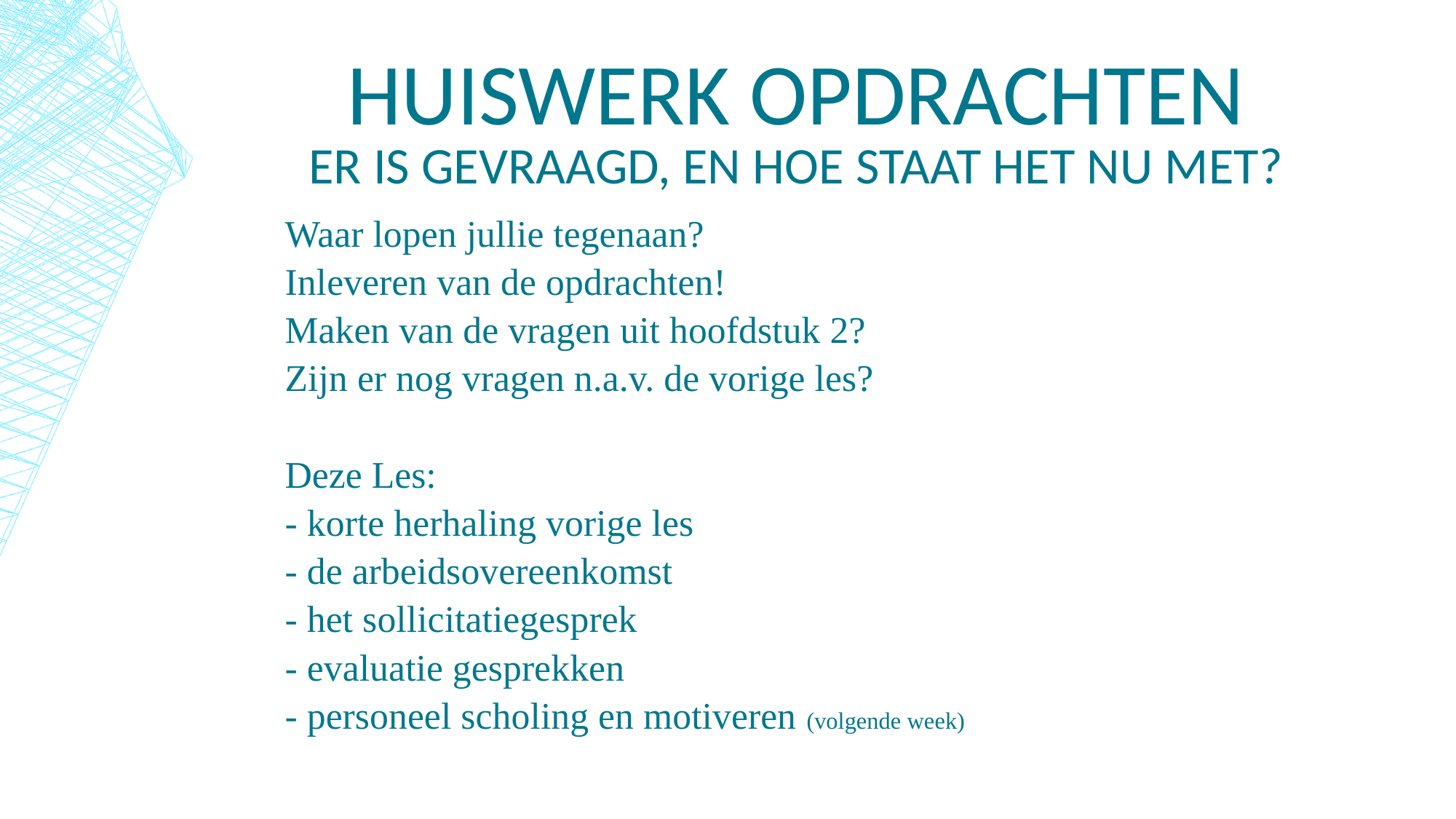

# Huiswerk opdrachten er is gevraagd, en hoe staat het nu met?
Waar lopen jullie tegenaan?
Inleveren van de opdrachten!
Maken van de vragen uit hoofdstuk 2?
Zijn er nog vragen n.a.v. de vorige les?

Deze Les:
	- korte herhaling vorige les
	- de arbeidsovereenkomst
	- het sollicitatiegesprek
	- evaluatie gesprekken
	- personeel scholing en motiveren (volgende week)